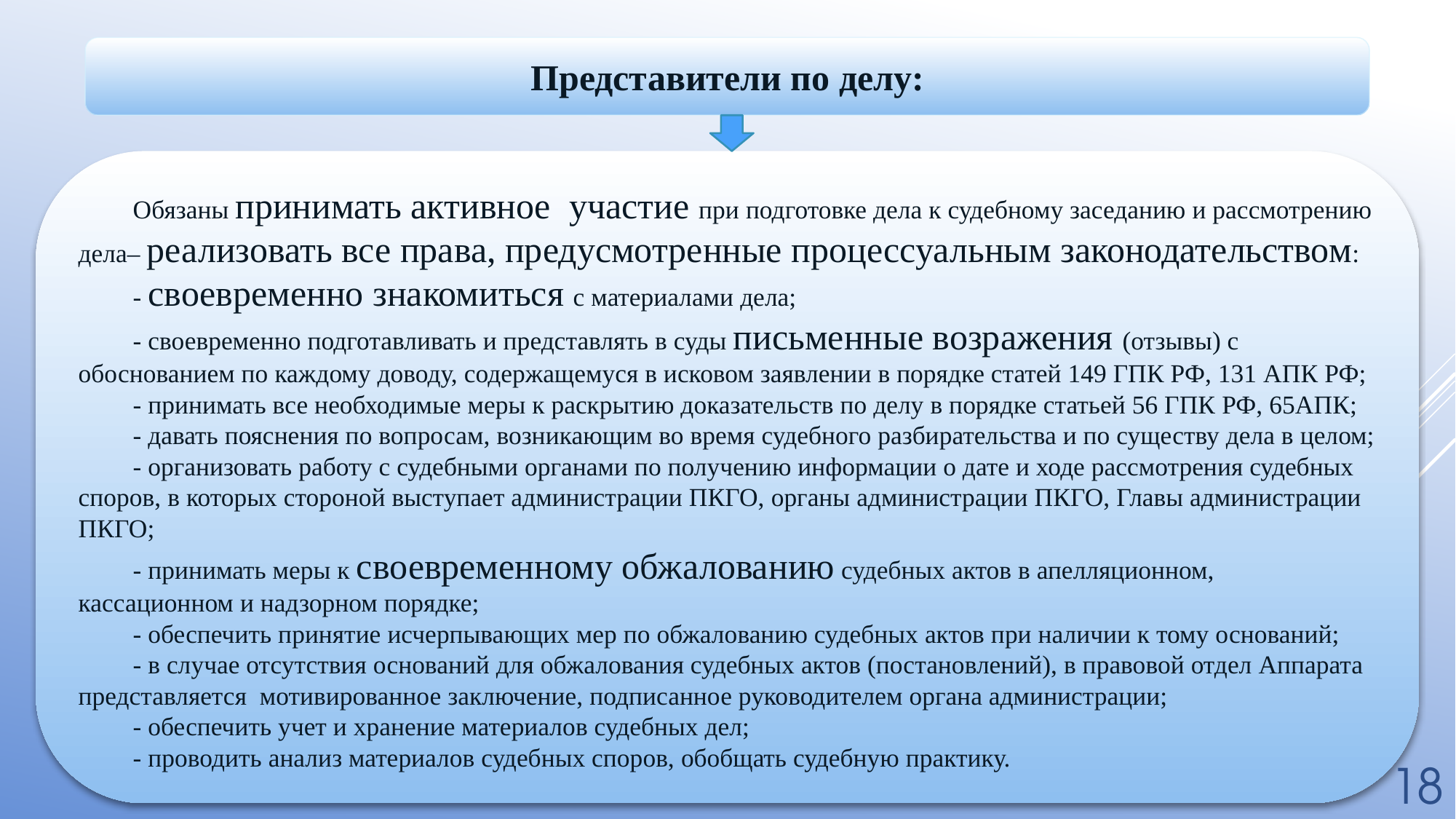

Представители по делу:

Обязаны принимать активное  участие при подготовке дела к судебному заседанию и рассмотрению дела– реализовать все права, предусмотренные процессуальным законодательством:
- своевременно знакомиться с материалами дела;
- своевременно подготавливать и представлять в суды письменные возражения (отзывы) с обоснованием по каждому доводу, содержащемуся в исковом заявлении в порядке статей 149 ГПК РФ, 131 АПК РФ;
- принимать все необходимые меры к раскрытию доказательств по делу в порядке статьей 56 ГПК РФ, 65АПК;
- давать пояснения по вопросам, возникающим во время судебного разбирательства и по существу дела в целом;
- организовать работу с судебными органами по получению информации о дате и ходе рассмотрения судебных споров, в которых стороной выступает администрации ПКГО, органы администрации ПКГО, Главы администрации ПКГО;
- принимать меры к своевременному обжалованию судебных актов в апелляционном, кассационном и надзорном порядке;
- обеспечить принятие исчерпывающих мер по обжалованию судебных актов при наличии к тому оснований;
- в случае отсутствия оснований для обжалования судебных актов (постановлений), в правовой отдел Аппарата представляется  мотивированное заключение, подписанное руководителем органа администрации;
- обеспечить учет и хранение материалов судебных дел;
- проводить анализ материалов судебных споров, обобщать судебную практику.
18